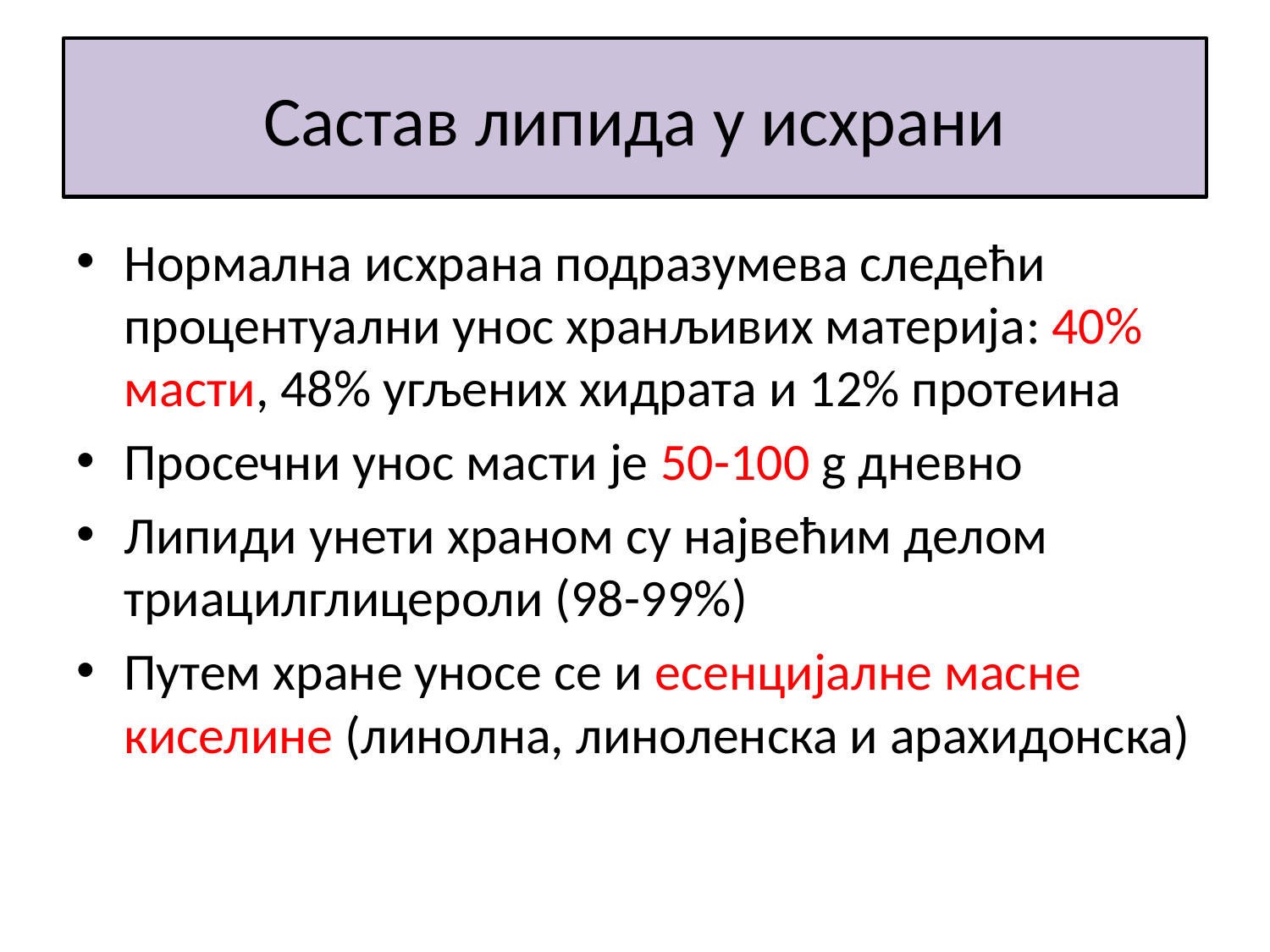

# Састав липида у исхрани
Нормална исхрана подразумева следећи процентуални унос хранљивих материја: 40% масти, 48% угљених хидрата и 12% протеина
Просечни унос масти је 50-100 g дневно
Липиди унети храном су највећим делом триацилглицероли (98-99%)
Путем хране уносе се и есенцијалне масне киселине (линолна, линоленска и арахидонска)